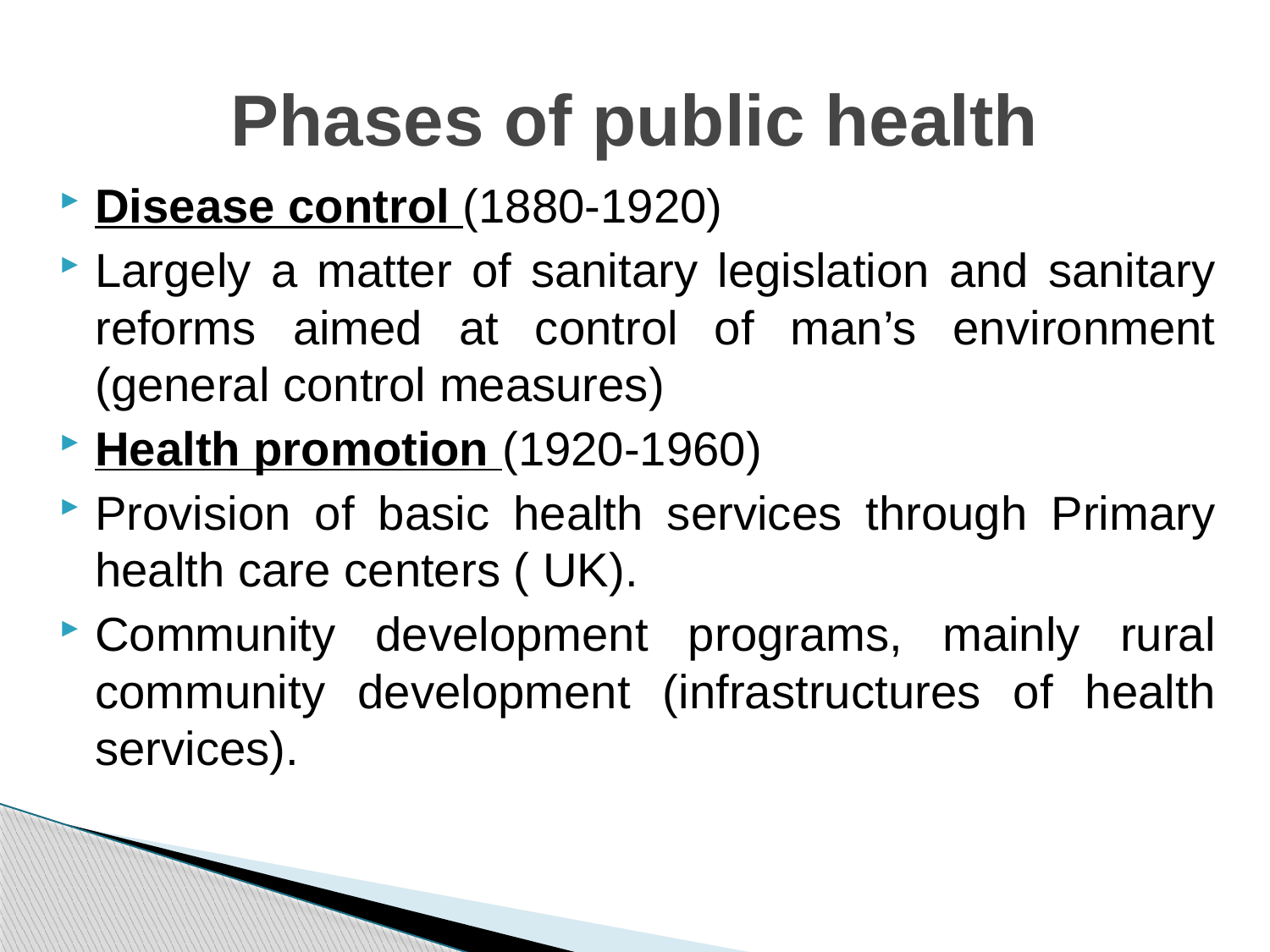

# Phases of public health
Disease control (1880-1920)
Largely a matter of sanitary legislation and sanitary reforms aimed at control of man’s environment (general control measures)
Health promotion (1920-1960)
Provision of basic health services through Primary health care centers ( UK).
Community development programs, mainly rural community development (infrastructures of health services).